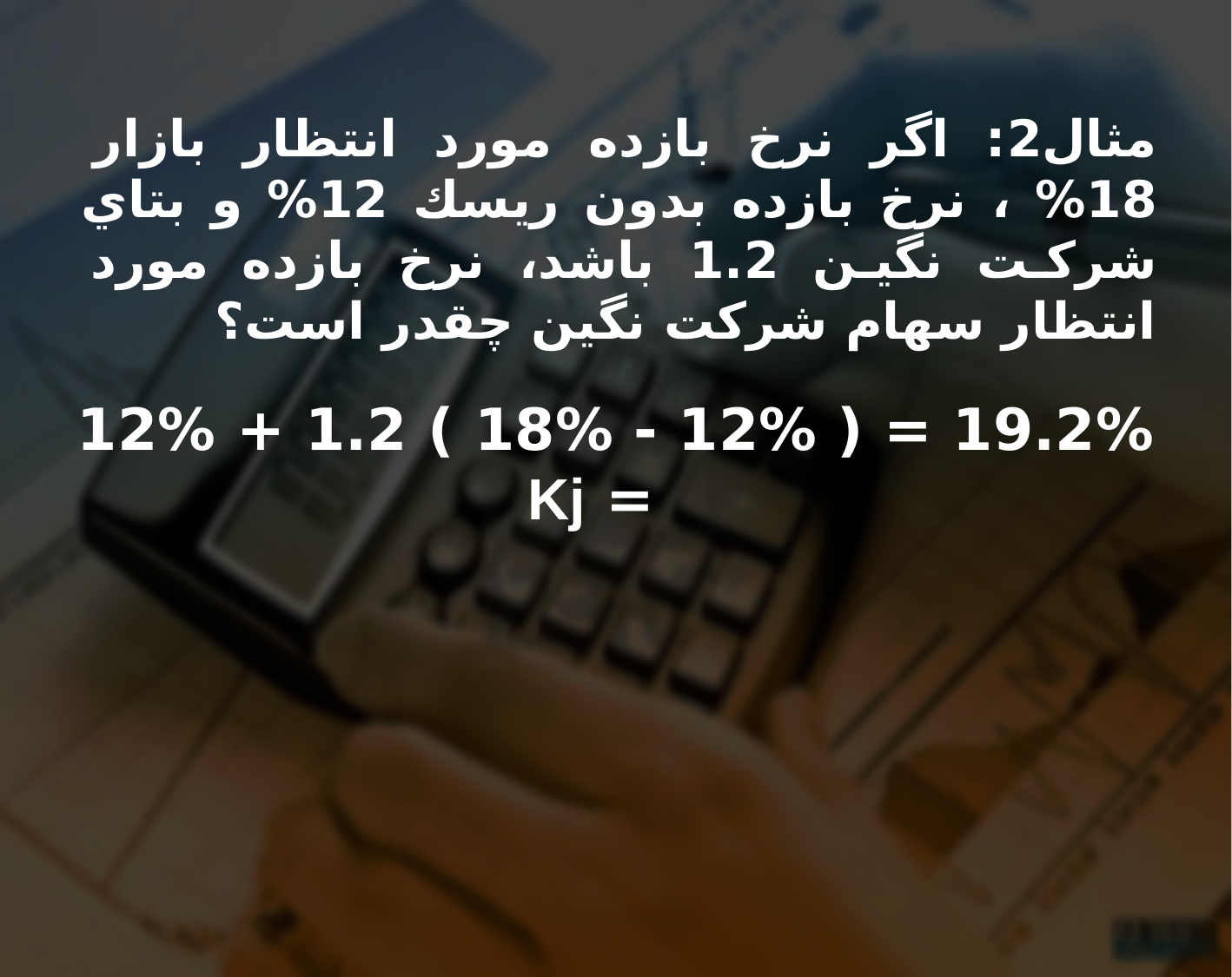

# مثال2: اگر نرخ بازده مورد انتظار بازار 18% ، نرخ بازده بدون ريسك 12% و بتاي شركت نگين 1.2 باشد، نرخ بازده مورد انتظار سهام شركت نگين چقدر است؟
19.2% = ( 12% - 18% ) 1.2 + 12% = Kj